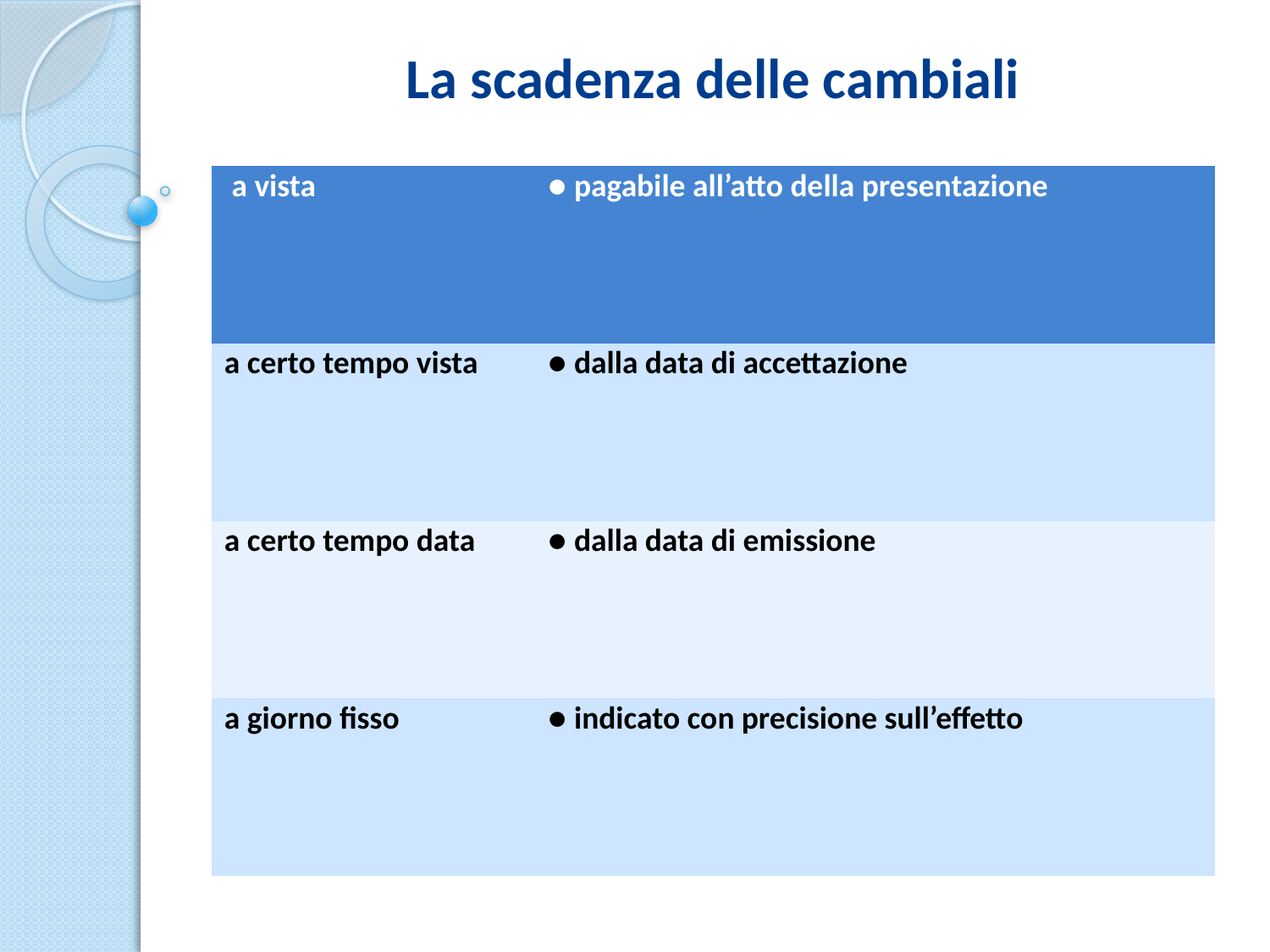

# La scadenza delle cambiali

| a vista | ● pagabile all’atto della presentazione |
| --- | --- |
| a certo tempo vista | ● dalla data di accettazione |
| a certo tempo data | ● dalla data di emissione |
| a giorno fisso | ● indicato con precisione sull’effetto |